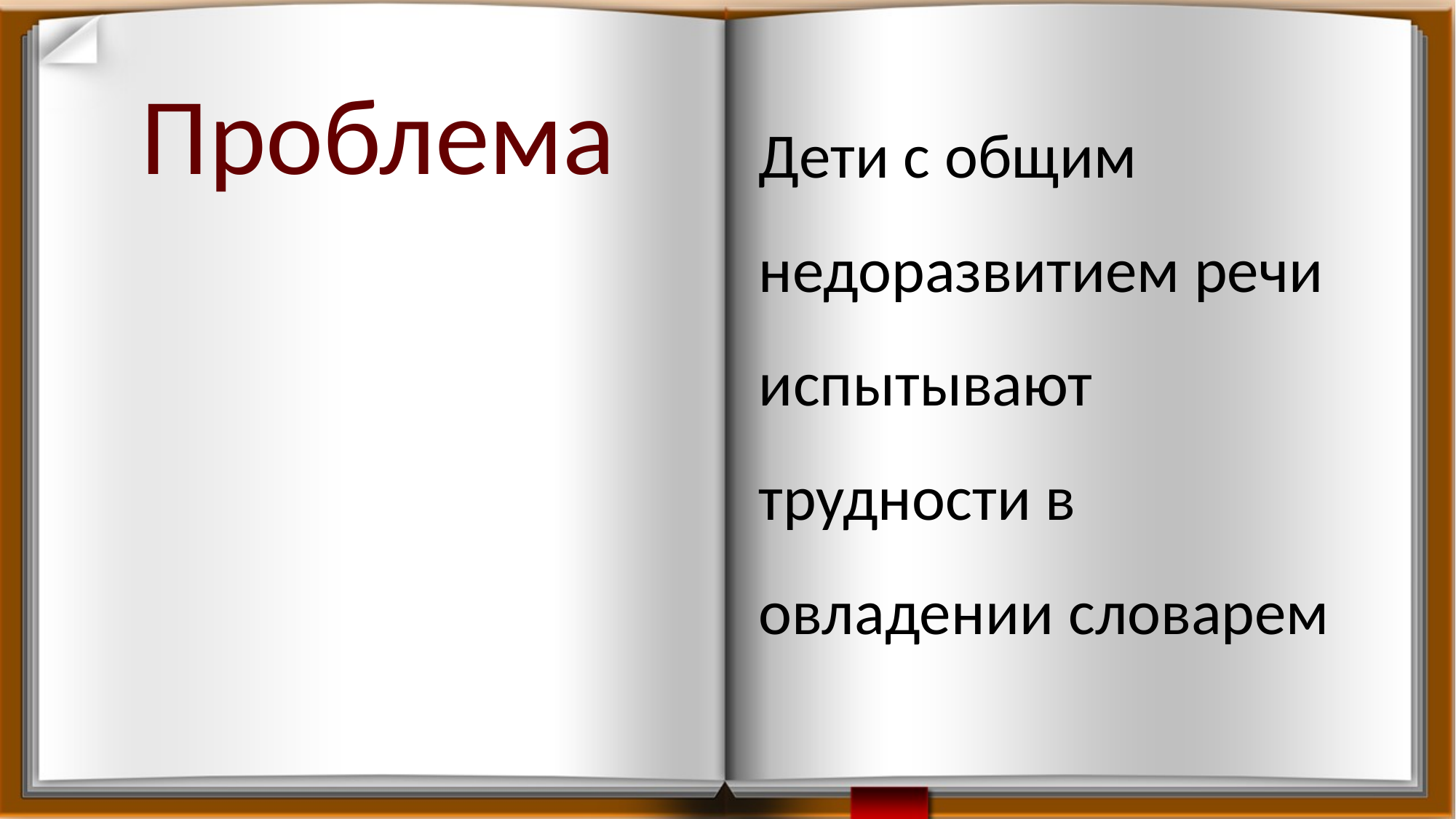

# Проблема
Дети с общим недоразвитием речи испытывают трудности в овладении словарем